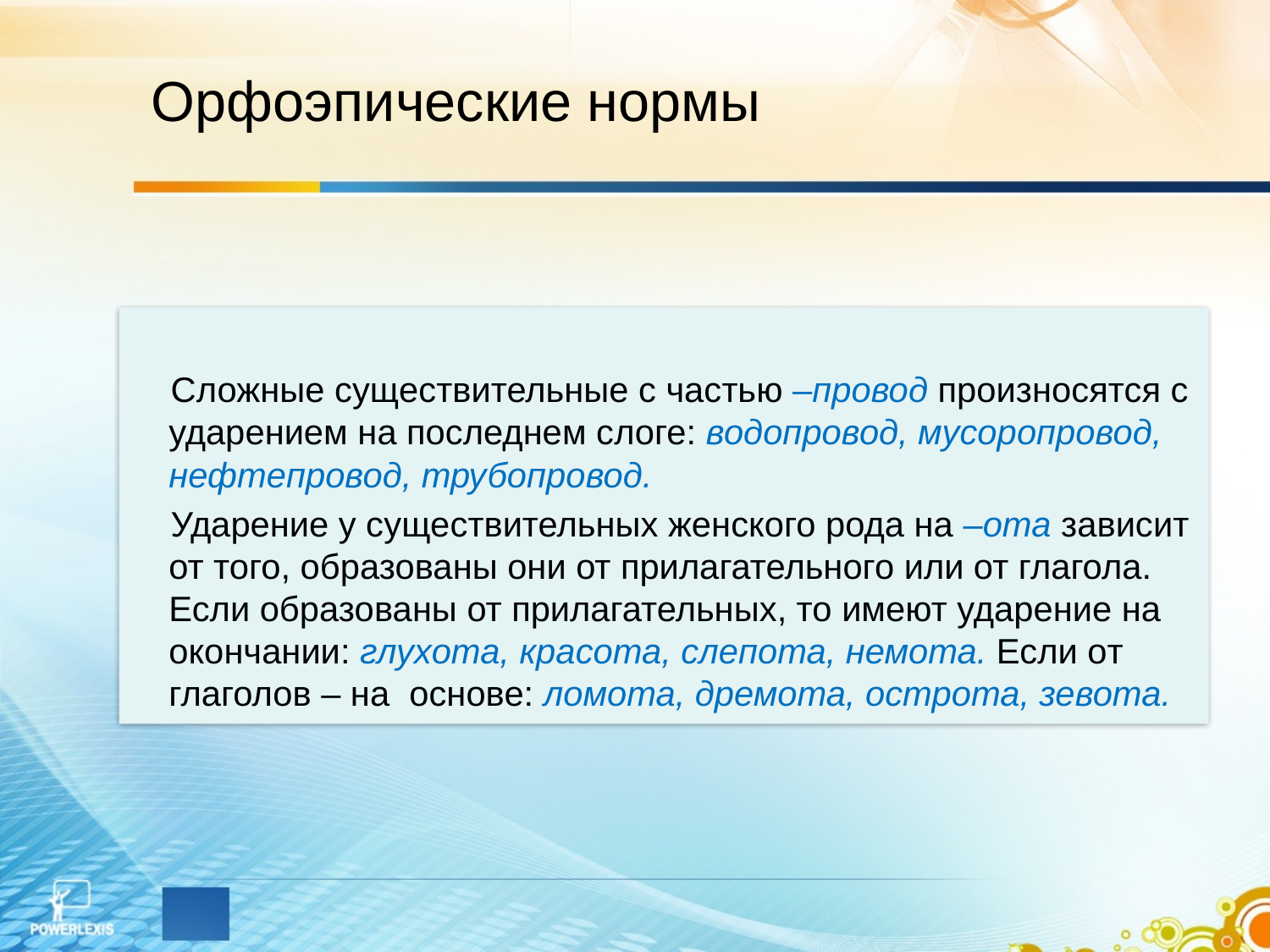

# Орфоэпические нормы

    Сложные существительные с частью –провод произносятся с ударением на последнем слоге: водопровод, мусоропровод, нефтепровод, трубопровод.
    Ударение у существительных женского рода на –ота зависит от того, образованы они от прилагательного или от глагола. Если образованы от прилагательных, то имеют ударение на окончании: глухота, красота, слепота, немота. Если от глаголов – на  основе: ломота, дремота, острота, зевота.